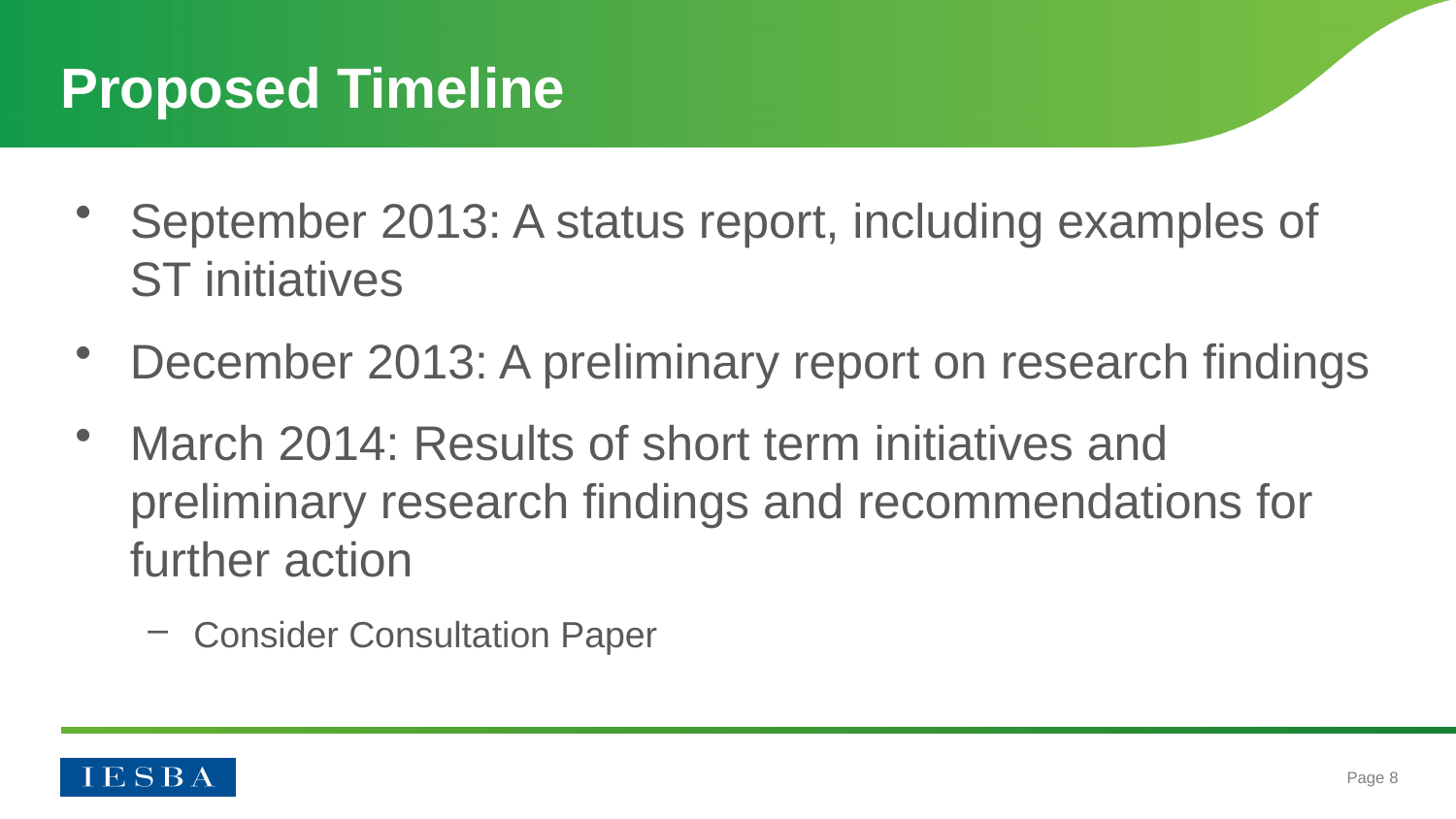

# Proposed Timeline
September 2013: A status report, including examples of ST initiatives
December 2013: A preliminary report on research findings
March 2014: Results of short term initiatives and preliminary research findings and recommendations for further action
Consider Consultation Paper